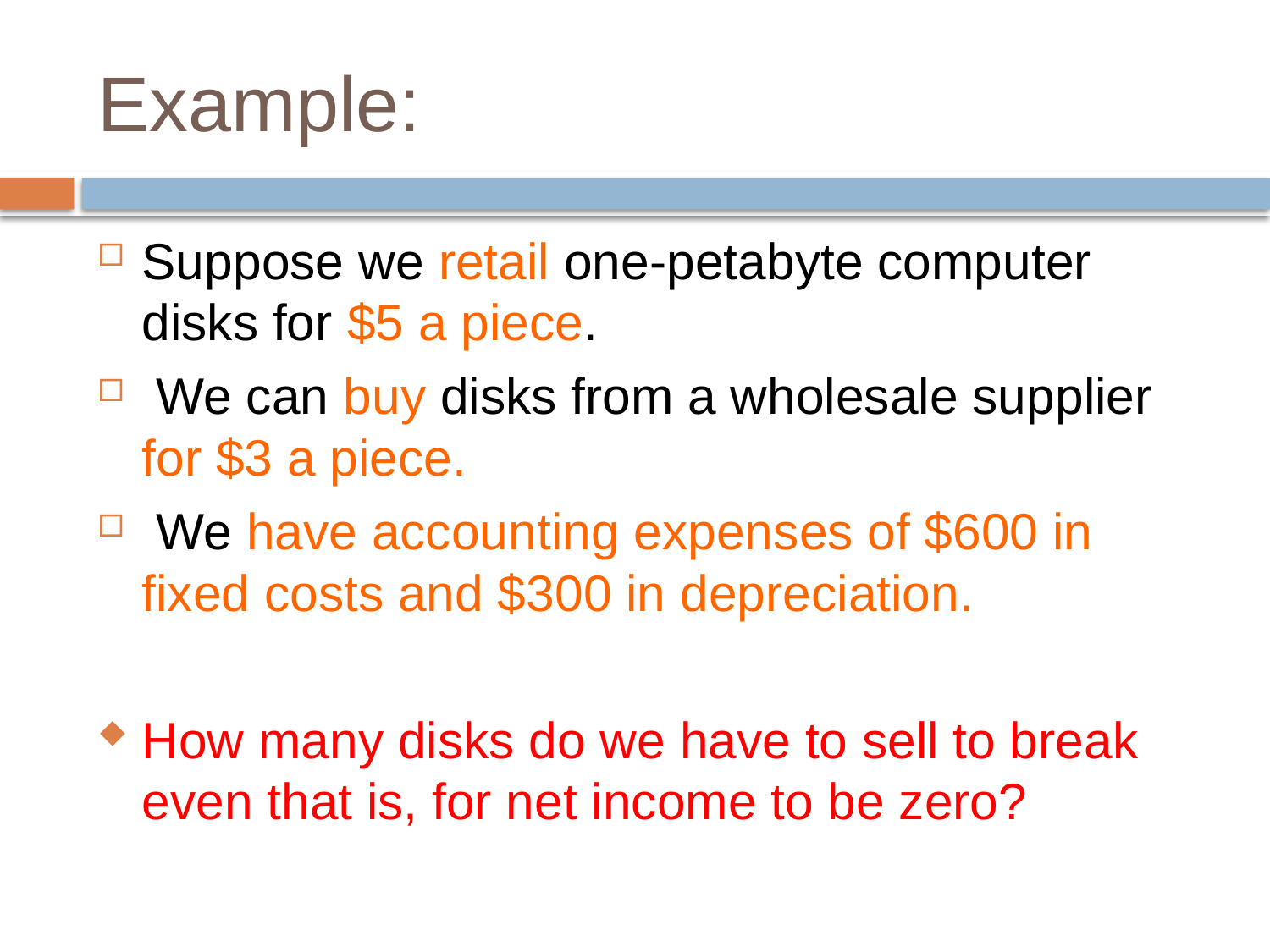

# Example:
Suppose we retail one-petabyte computer disks for $5 a piece.
 We can buy disks from a wholesale supplier for $3 a piece.
 We have accounting expenses of $600 in fixed costs and $300 in depreciation.

How many disks do we have to sell to break even that is, for net income to be zero?